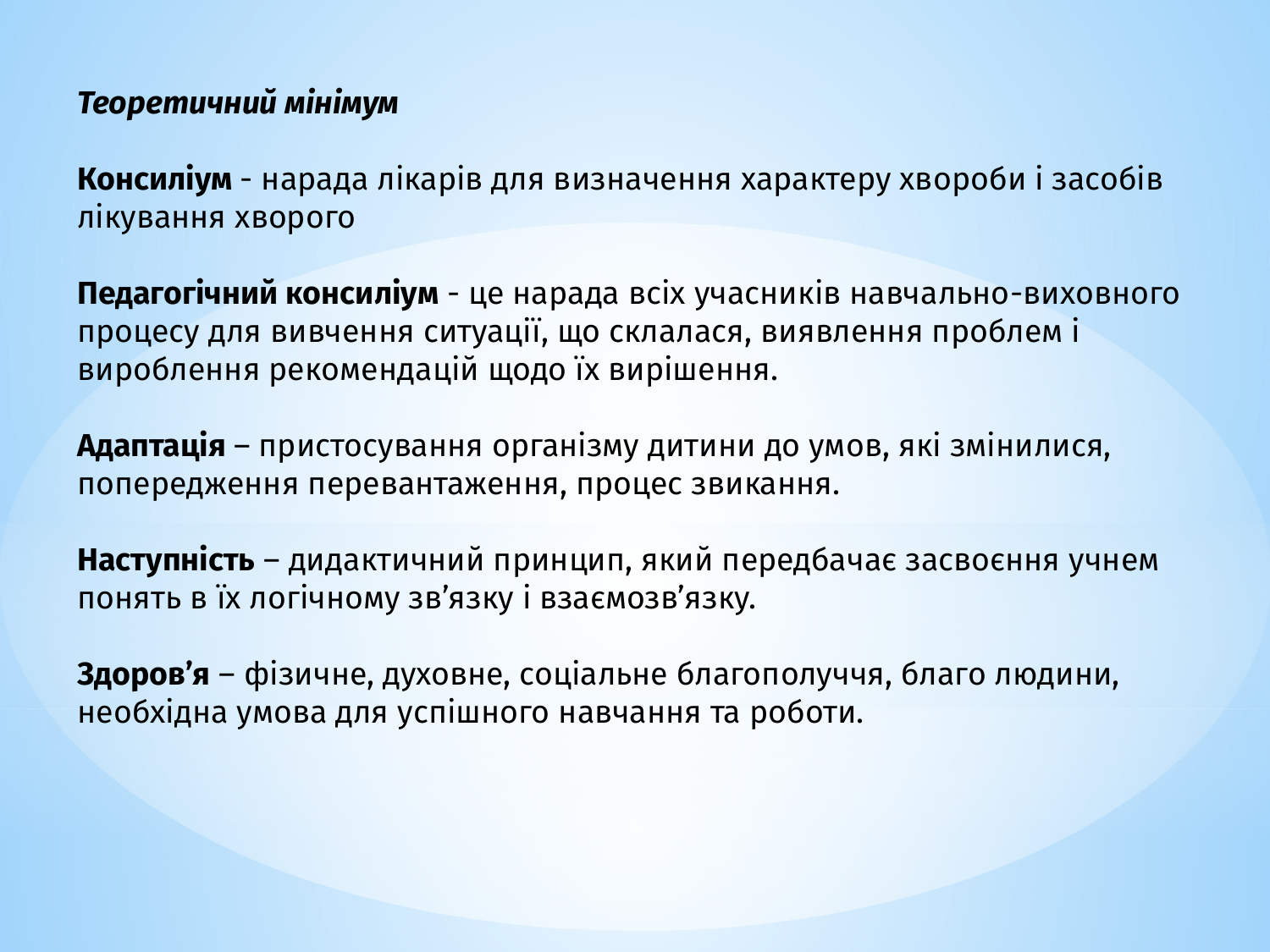

Теоретичний мінімум

Консиліум - нарада лікарів для визначення характеру хвороби і засобів лікування хворого

Педагогічний консиліум - це нарада всіх учасників навчально­-виховного процесу для вивчення ситуації, що склалася, виявлення проблем і вироблення рекомендацій щодо їх вирішення.

Адаптація – пристосування організму дитини до умов, які змінилися, попередження перевантаження, процес звикання.

Наступність – дидактичний принцип, який передбачає засвоєння учнем понять в їх логічному зв’язку і взаємозв’язку.

Здоров’я – фізичне, духовне, соціальне благополуччя, благо людини, необхідна умова для успішного навчання та роботи.